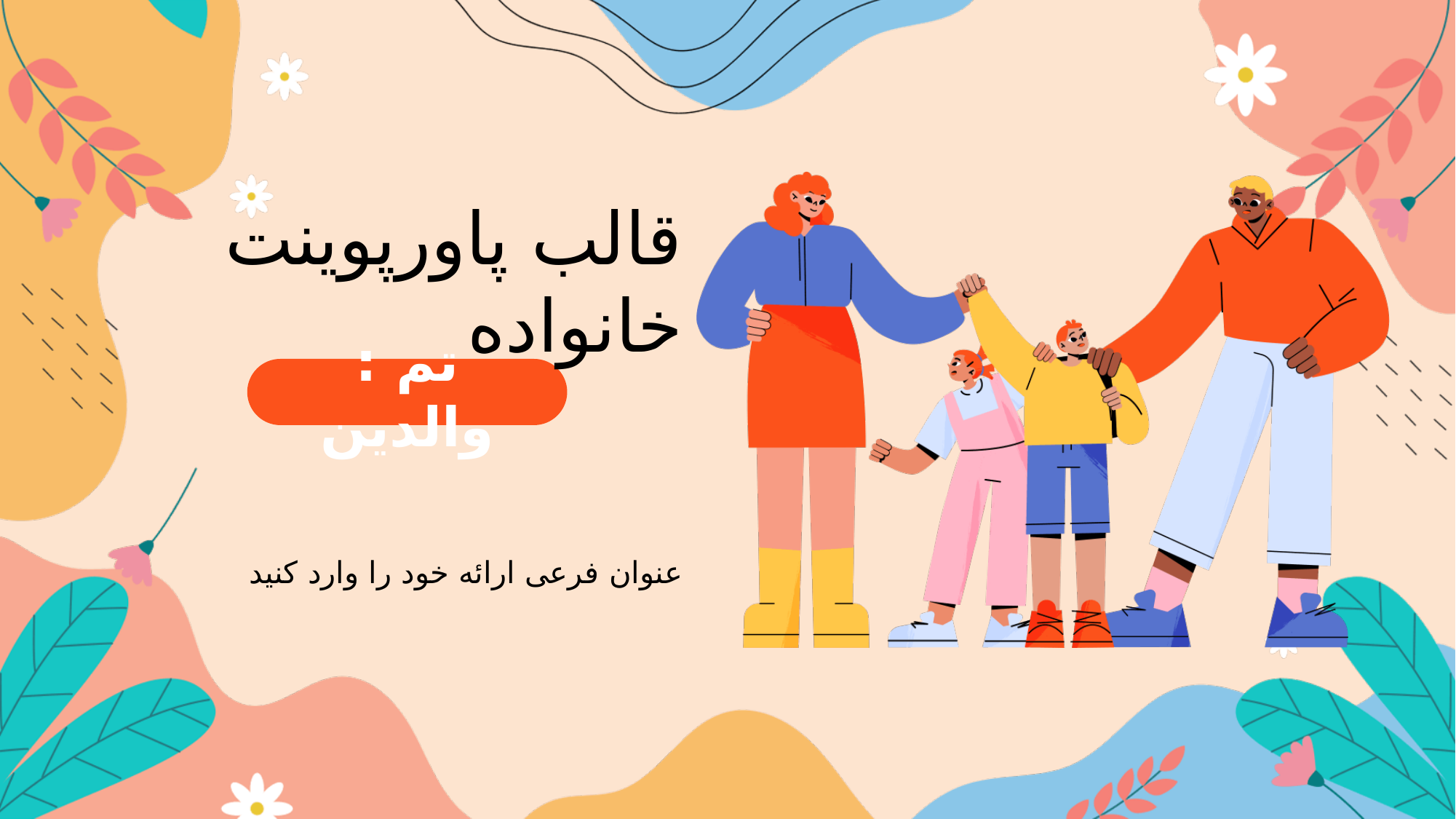

قالب پاورپوینت خانواده
تم : والدین
عنوان فرعی ارائه خود را وارد کنید